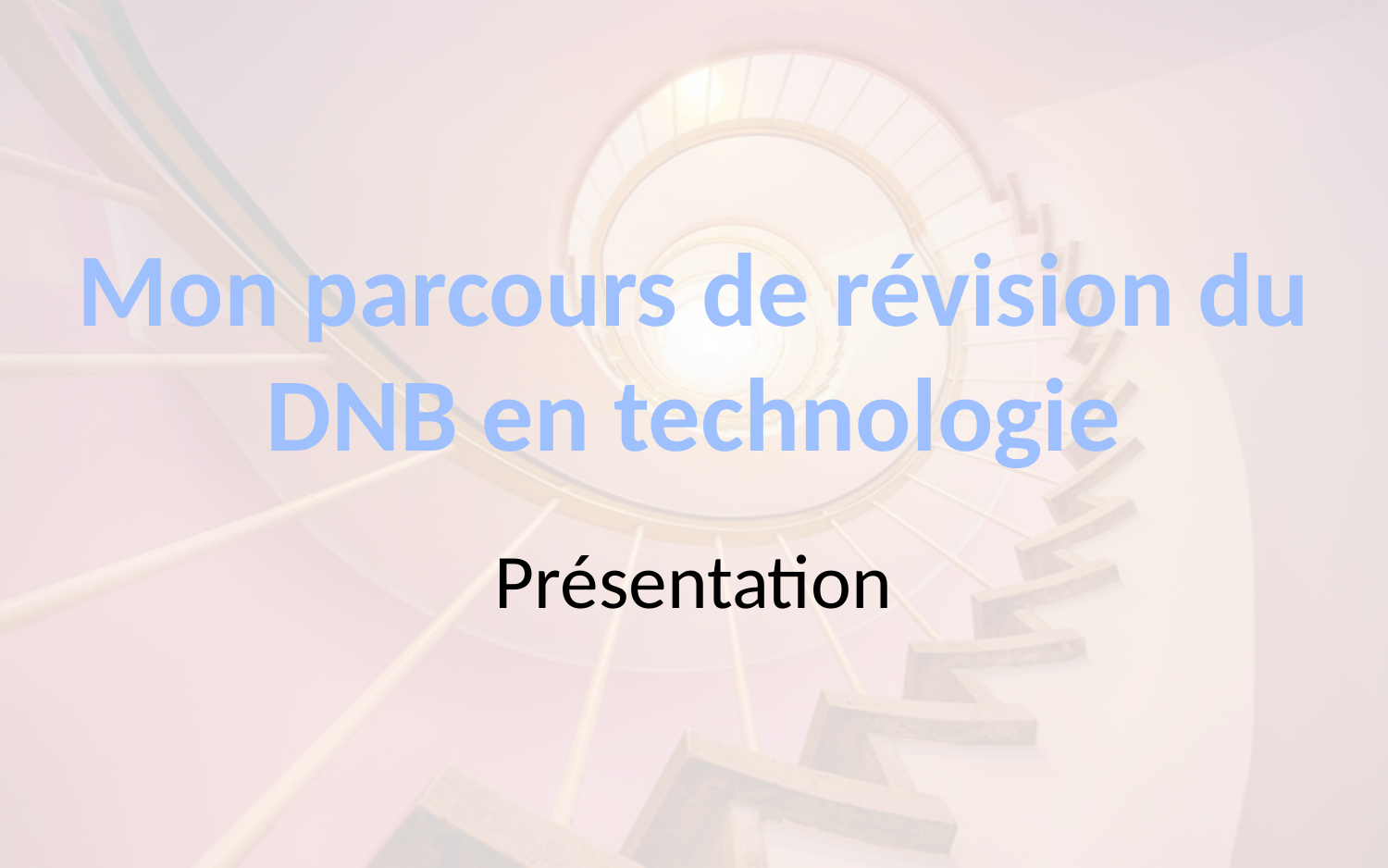

Mon parcours de révision du DNB en technologie
Présentation